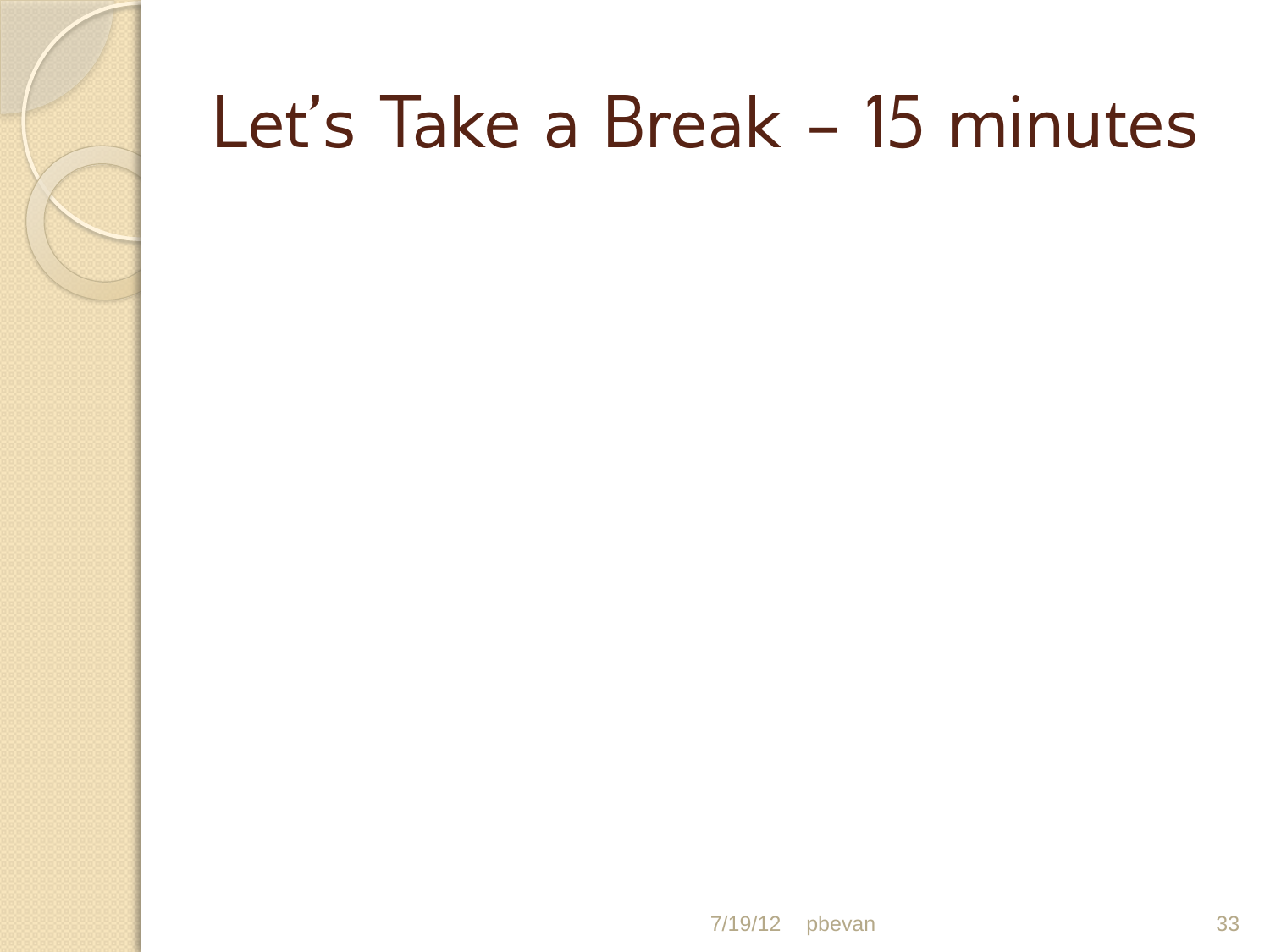

# Let’s Take a Break – 15 minutes
7/19/12
pbevan
33